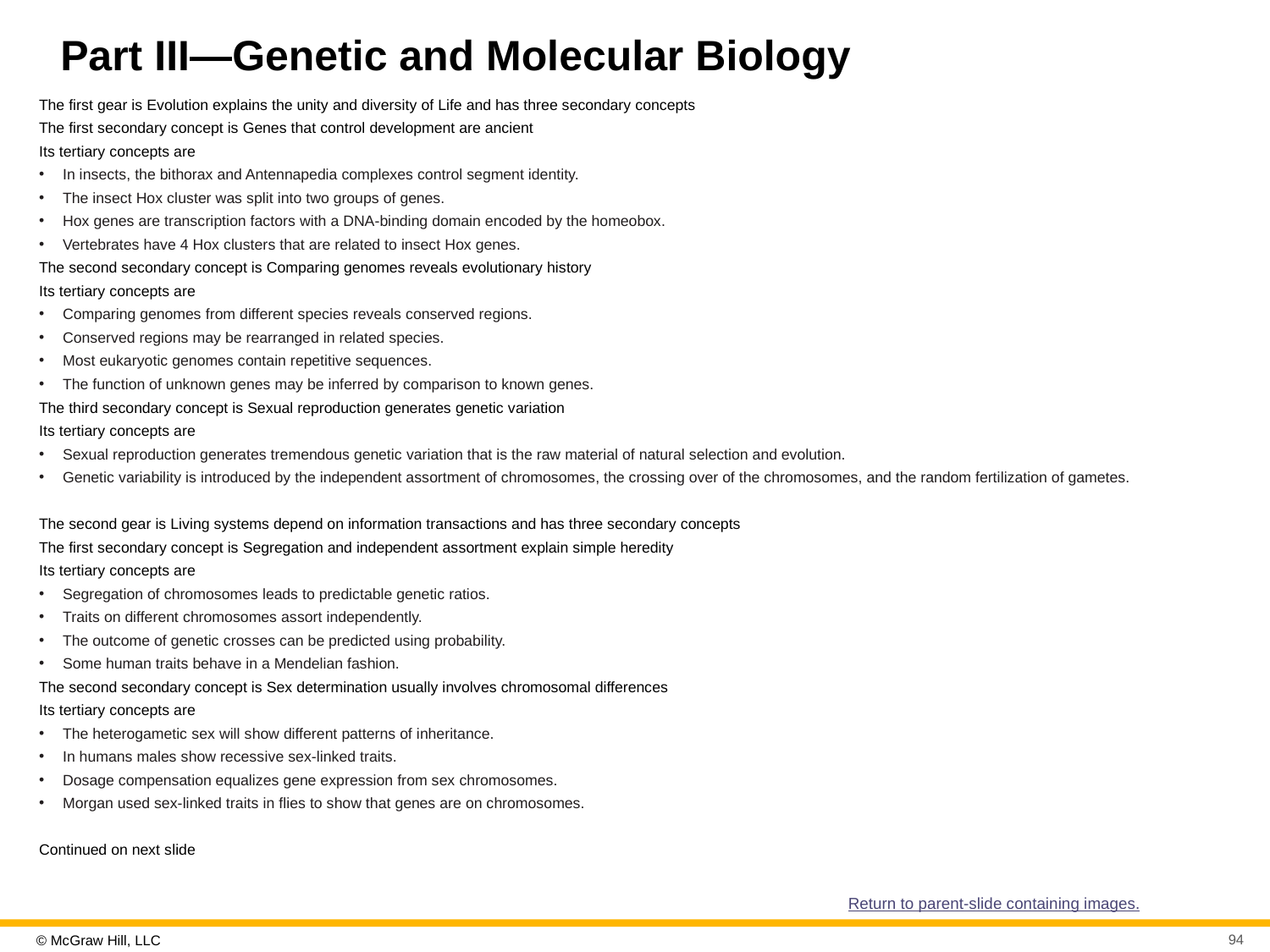

# Part III—Genetic and Molecular Biology
The first gear is Evolution explains the unity and diversity of Life and has three secondary concepts
The first secondary concept is Genes that control development are ancient
Its tertiary concepts are
In insects, the bithorax and Antennapedia complexes control segment identity.
The insect Hox cluster was split into two groups of genes.
Hox genes are transcription factors with a DNA-binding domain encoded by the homeobox.
Vertebrates have 4 Hox clusters that are related to insect Hox genes.
The second secondary concept is Comparing genomes reveals evolutionary history
Its tertiary concepts are
Comparing genomes from different species reveals conserved regions.
Conserved regions may be rearranged in related species.
Most eukaryotic genomes contain repetitive sequences.
The function of unknown genes may be inferred by comparison to known genes.
The third secondary concept is Sexual reproduction generates genetic variation
Its tertiary concepts are
Sexual reproduction generates tremendous genetic variation that is the raw material of natural selection and evolution.
Genetic variability is introduced by the independent assortment of chromosomes, the crossing over of the chromosomes, and the random fertilization of gametes.

The second gear is Living systems depend on information transactions and has three secondary concepts
The first secondary concept is Segregation and independent assortment explain simple heredity
Its tertiary concepts are
Segregation of chromosomes leads to predictable genetic ratios.
Traits on different chromosomes assort independently.
The outcome of genetic crosses can be predicted using probability.
Some human traits behave in a Mendelian fashion.
The second secondary concept is Sex determination usually involves chromosomal differences
Its tertiary concepts are
The heterogametic sex will show different patterns of inheritance.
In humans males show recessive sex-linked traits.
Dosage compensation equalizes gene expression from sex chromosomes.
Morgan used sex-linked traits in flies to show that genes are on chromosomes.

Continued on next slide
Return to parent-slide containing images.
94